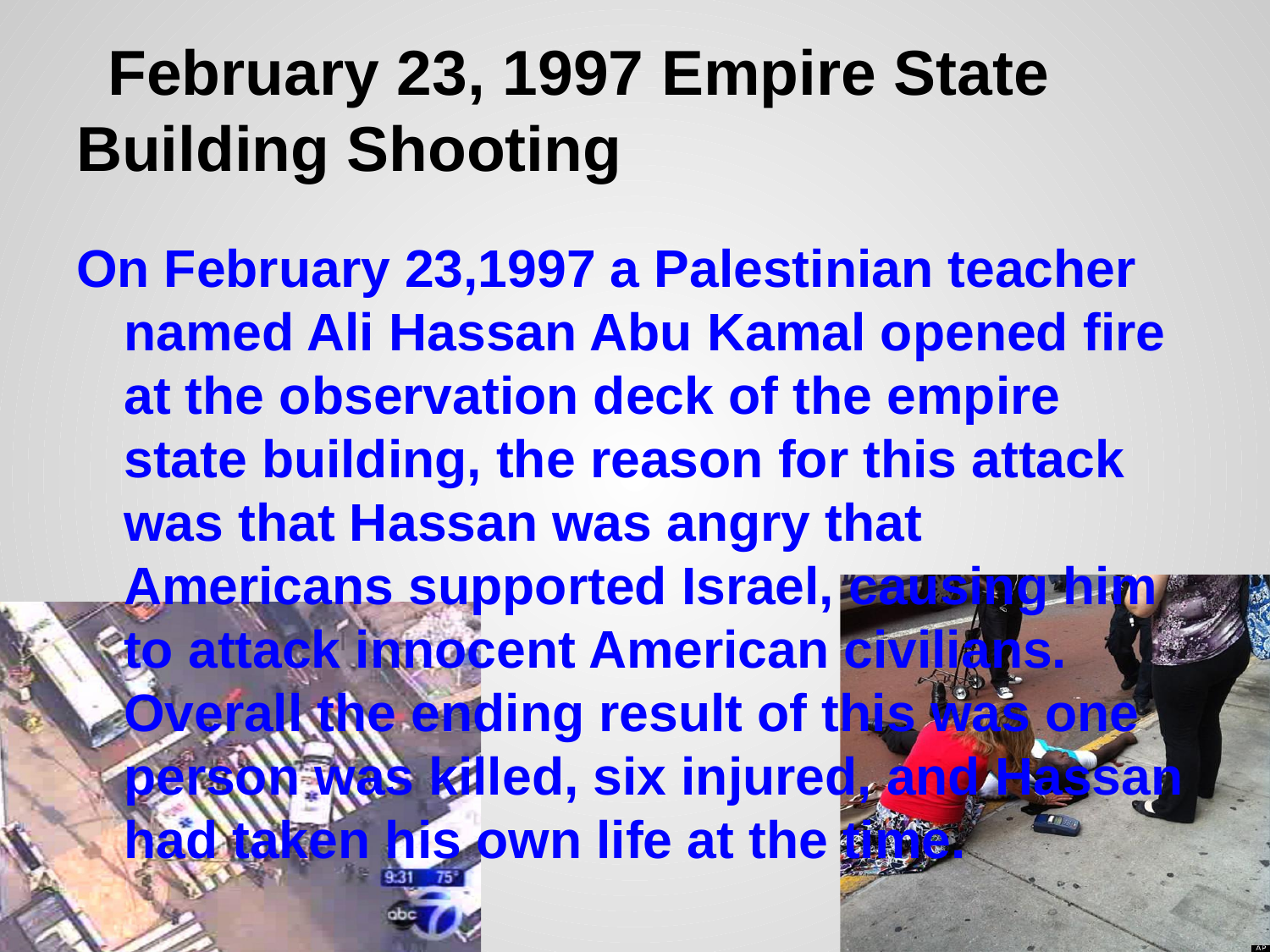

# February 23, 1997 Empire State Building Shooting
On February 23,1997 a Palestinian teacher named Ali Hassan Abu Kamal opened fire at the observation deck of the empire state building, the reason for this attack was that Hassan was angry that Americans supported Israel, causing him to attack innocent American civilians. Overall the ending result of this was one person was killed, six injured, and Hassan had taken his own life at the time.